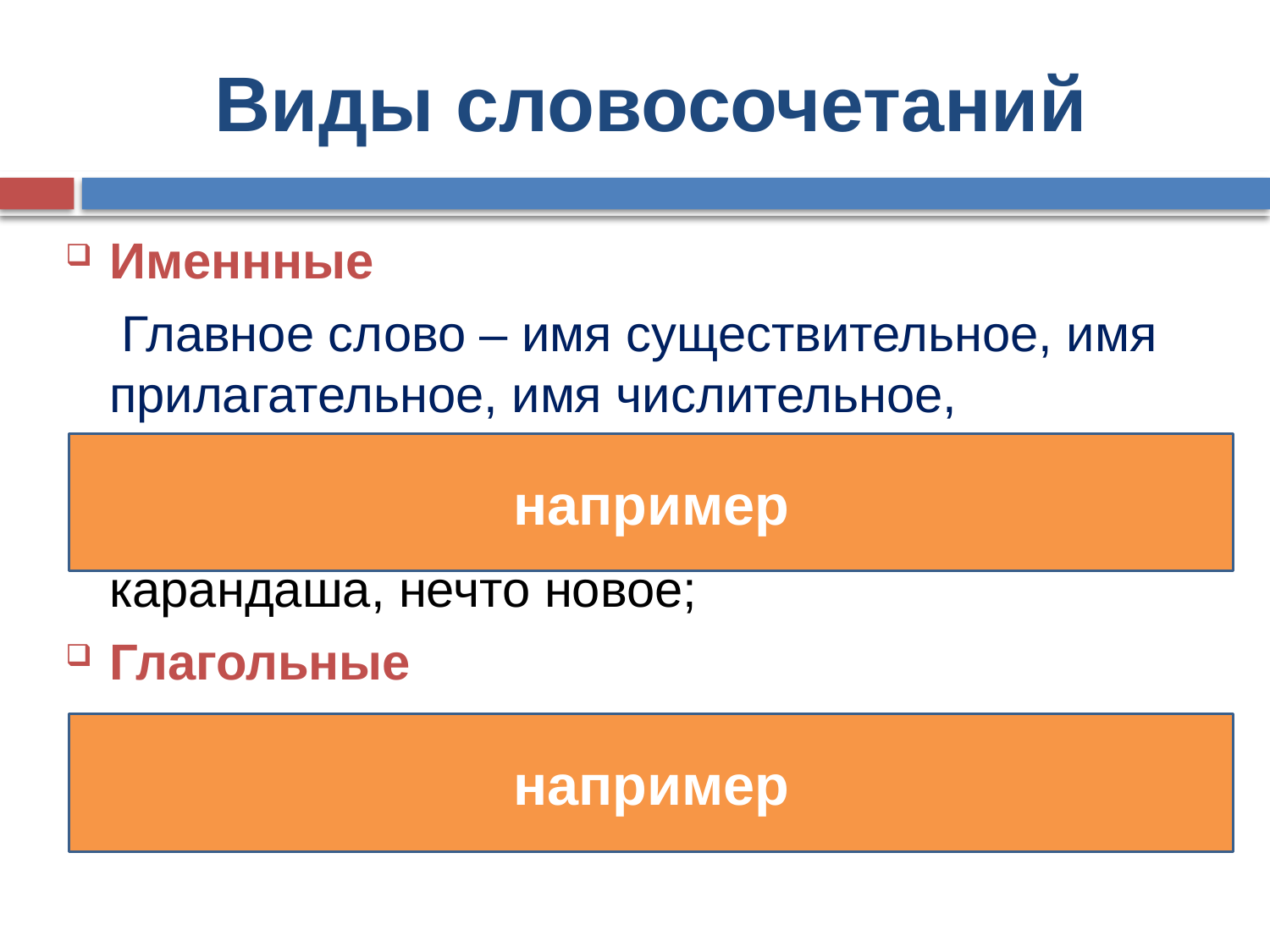

# Виды словосочетаний
Именнные
    Главное слово – имя существительное, имя прилагательное, имя числительное, местоимение
шелковый платок, готовый помочь, два карандаша, нечто новое;
Глагольные
    Главное слово – глагол
бродить по лесу, сидеть на стуле, дарить цветы;
например
например